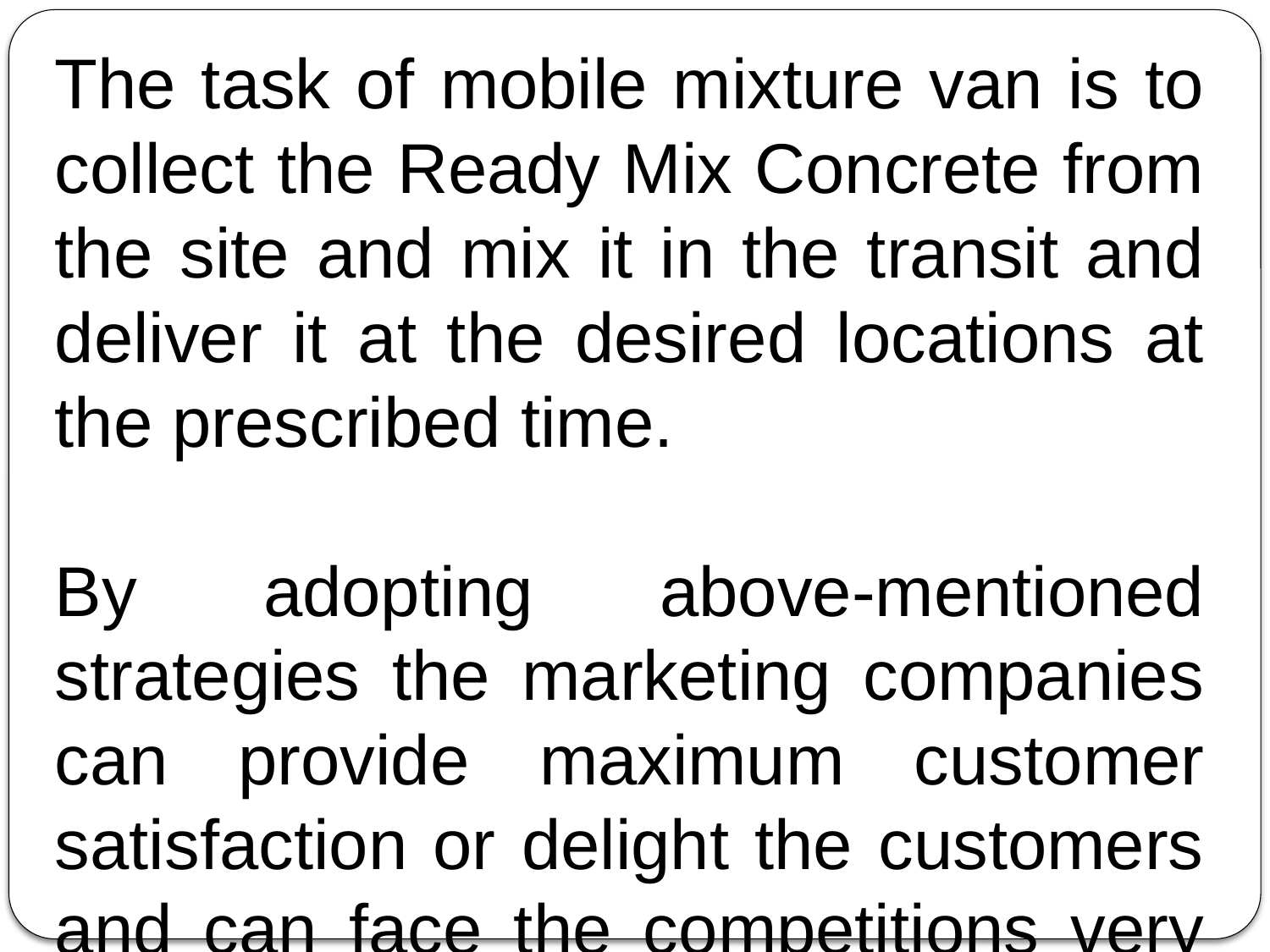

The task of mobile mixture van is to collect the Ready Mix Concrete from the site and mix it in the transit and deliver it at the desired locations at the prescribed time.

By adopting above-mentioned strategies the marketing companies can provide maximum customer satisfaction or delight the customers and can face the competitions very effectively